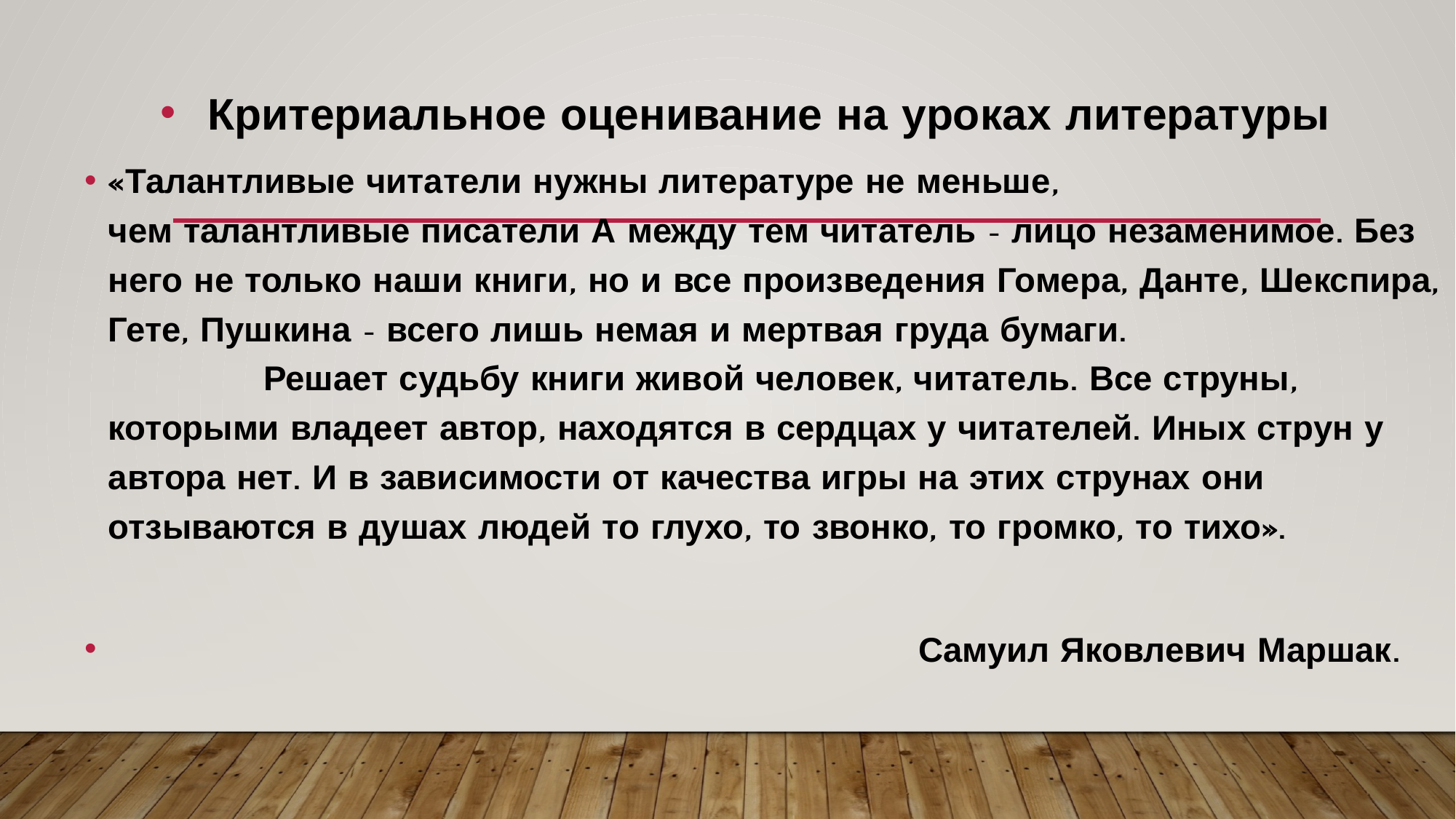

Критериальное оценивание на уроках литературы
«Талантливые читатели нужны литературе не меньше,    чем талантливые писатели А между тем читатель - лицо незаменимое. Без него не только наши книги, но и все произведения Гомера, Данте, Шекспира, Гете, Пушкина - всего лишь немая и мертвая груда бумаги.
              Решает судьбу книги живой человек, читатель. Все струны, которыми владеет автор, находятся в сердцах у читателей. Иных струн у автора нет. И в зависимости от качества игры на этих струнах они отзываются в душах людей то глухо, то звонко, то громко, то тихо».

                                                                         Самуил Яковлевич Маршак.